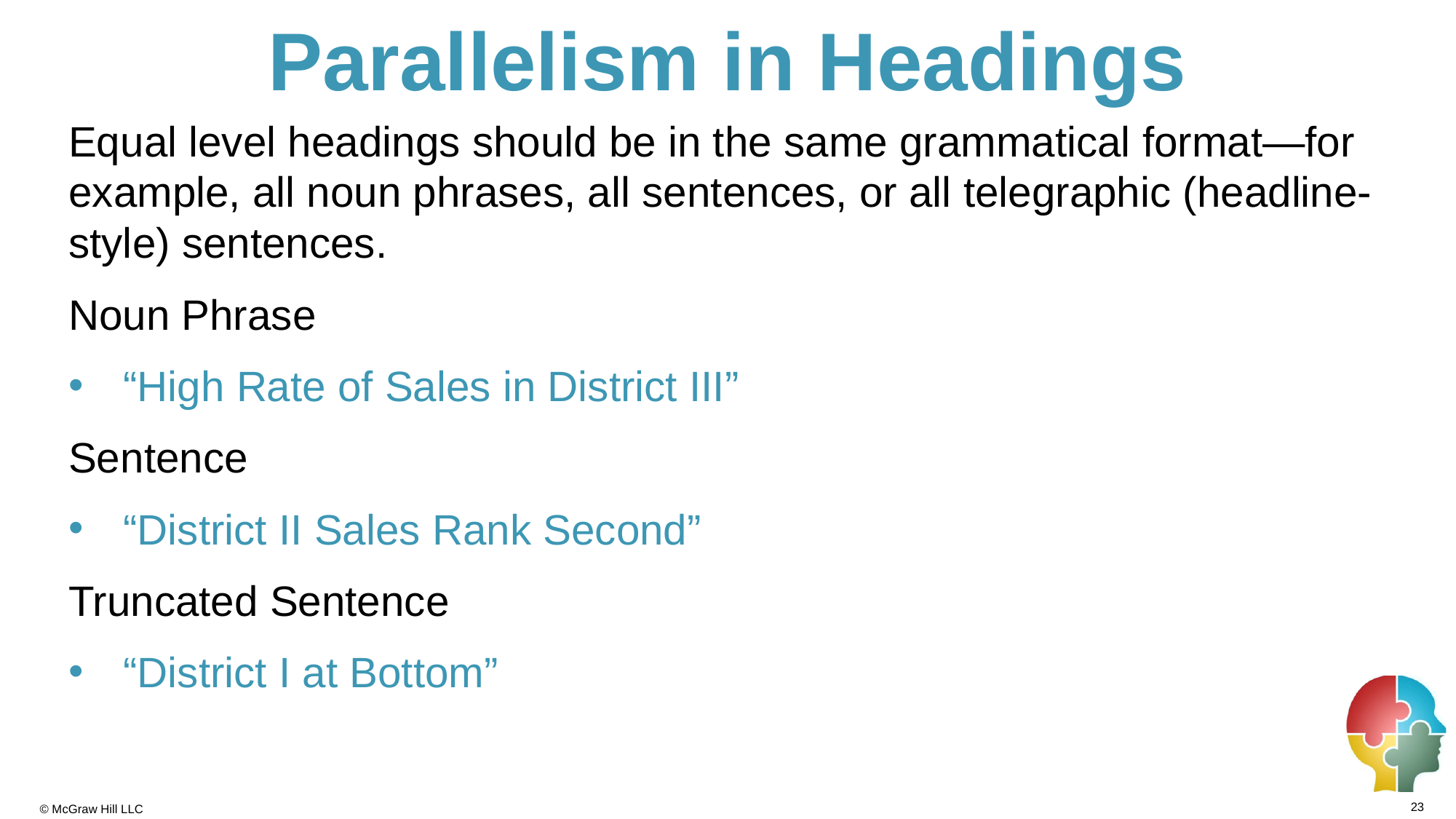

# Parallelism in Headings
Equal level headings should be in the same grammatical format—for example, all noun phrases, all sentences, or all telegraphic (headline-style) sentences.
Noun Phrase
“High Rate of Sales in District III”
Sentence
“District II Sales Rank Second”
Truncated Sentence
“District I at Bottom”
23